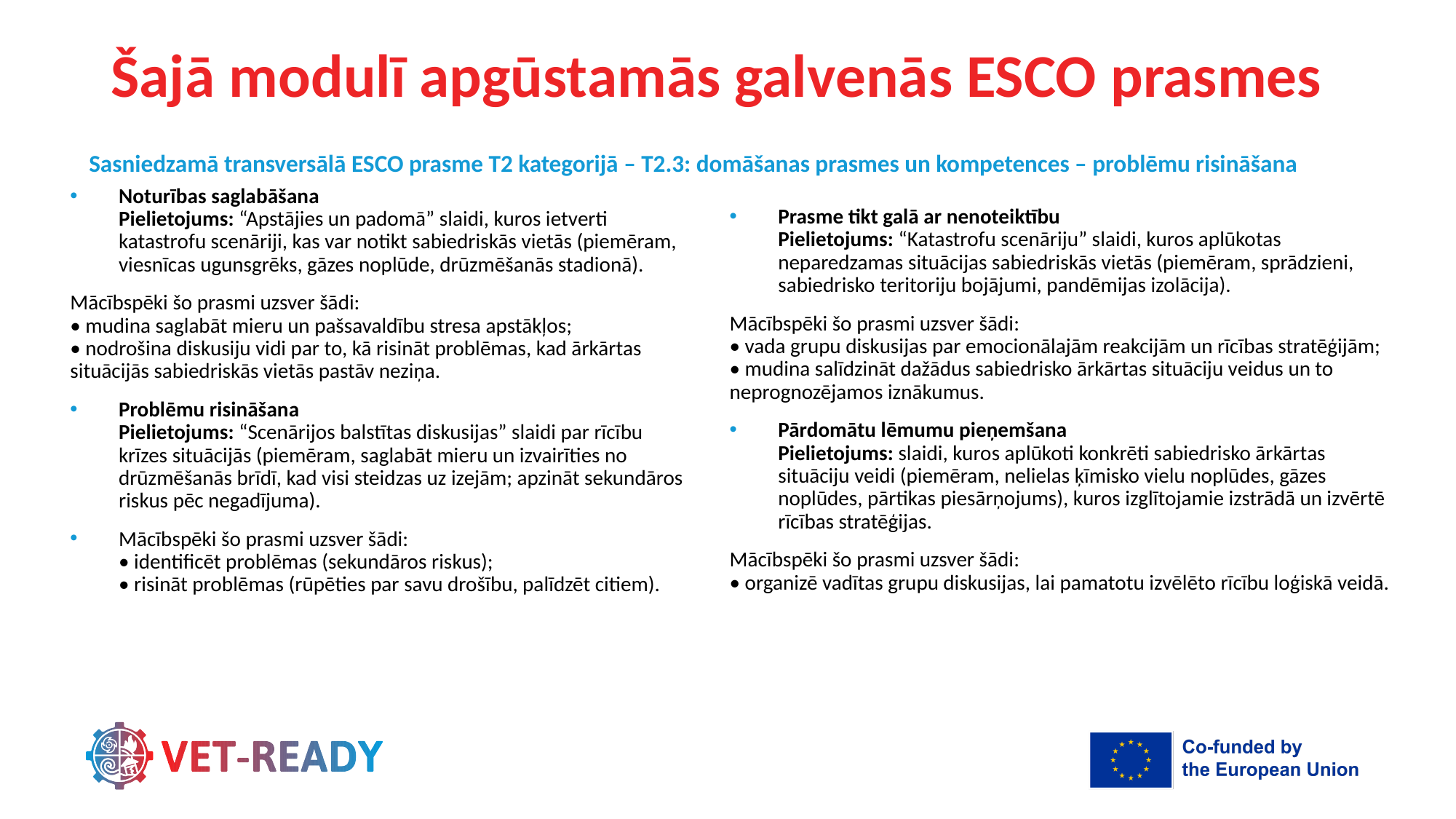

# Šajā modulī apgūstamās galvenās ESCO prasmes
Sasniedzamā transversālā ESCO prasme T2 kategorijā – T2.3: domāšanas prasmes un kompetences – problēmu risināšana
Noturības saglabāšana
Pielietojums: “Apstājies un padomā” slaidi, kuros ietverti katastrofu scenāriji, kas var notikt sabiedriskās vietās (piemēram, viesnīcas ugunsgrēks, gāzes noplūde, drūzmēšanās stadionā).
Mācībspēki šo prasmi uzsver šādi:
• mudina saglabāt mieru un pašsavaldību stresa apstākļos;
• nodrošina diskusiju vidi par to, kā risināt problēmas, kad ārkārtas situācijās sabiedriskās vietās pastāv neziņa.
Problēmu risināšana
Pielietojums: “Scenārijos balstītas diskusijas” slaidi par rīcību krīzes situācijās (piemēram, saglabāt mieru un izvairīties no drūzmēšanās brīdī, kad visi steidzas uz izejām; apzināt sekundāros riskus pēc negadījuma).
Mācībspēki šo prasmi uzsver šādi:
• identificēt problēmas (sekundāros riskus);
• risināt problēmas (rūpēties par savu drošību, palīdzēt citiem).

Prasme tikt galā ar nenoteiktību
Pielietojums: “Katastrofu scenāriju” slaidi, kuros aplūkotas neparedzamas situācijas sabiedriskās vietās (piemēram, sprādzieni, sabiedrisko teritoriju bojājumi, pandēmijas izolācija).
Mācībspēki šo prasmi uzsver šādi:
• vada grupu diskusijas par emocionālajām reakcijām un rīcības stratēģijām;
• mudina salīdzināt dažādus sabiedrisko ārkārtas situāciju veidus un to neprognozējamos iznākumus.
Pārdomātu lēmumu pieņemšana
Pielietojums: slaidi, kuros aplūkoti konkrēti sabiedrisko ārkārtas situāciju veidi (piemēram, nelielas ķīmisko vielu noplūdes, gāzes noplūdes, pārtikas piesārņojums), kuros izglītojamie izstrādā un izvērtē rīcības stratēģijas.
Mācībspēki šo prasmi uzsver šādi:
• organizē vadītas grupu diskusijas, lai pamatotu izvēlēto rīcību loģiskā veidā.